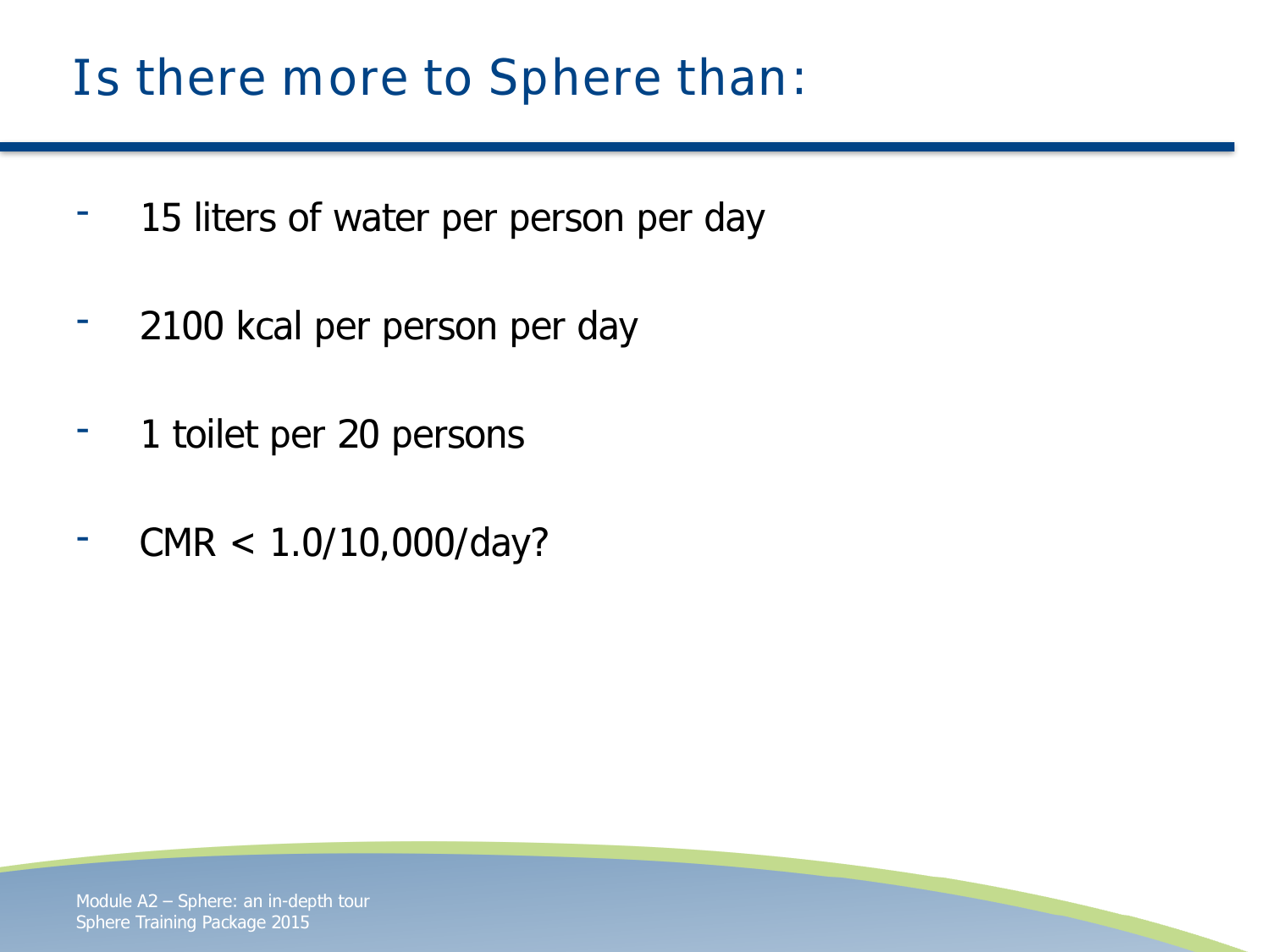

# Is there more to Sphere than:
15 liters of water per person per day

2100 kcal per person per day

1 toilet per 20 persons

CMR < 1.0/10,000/day?

Module A2 – Sphere: an in-depth tour
Sphere Training Package 2015